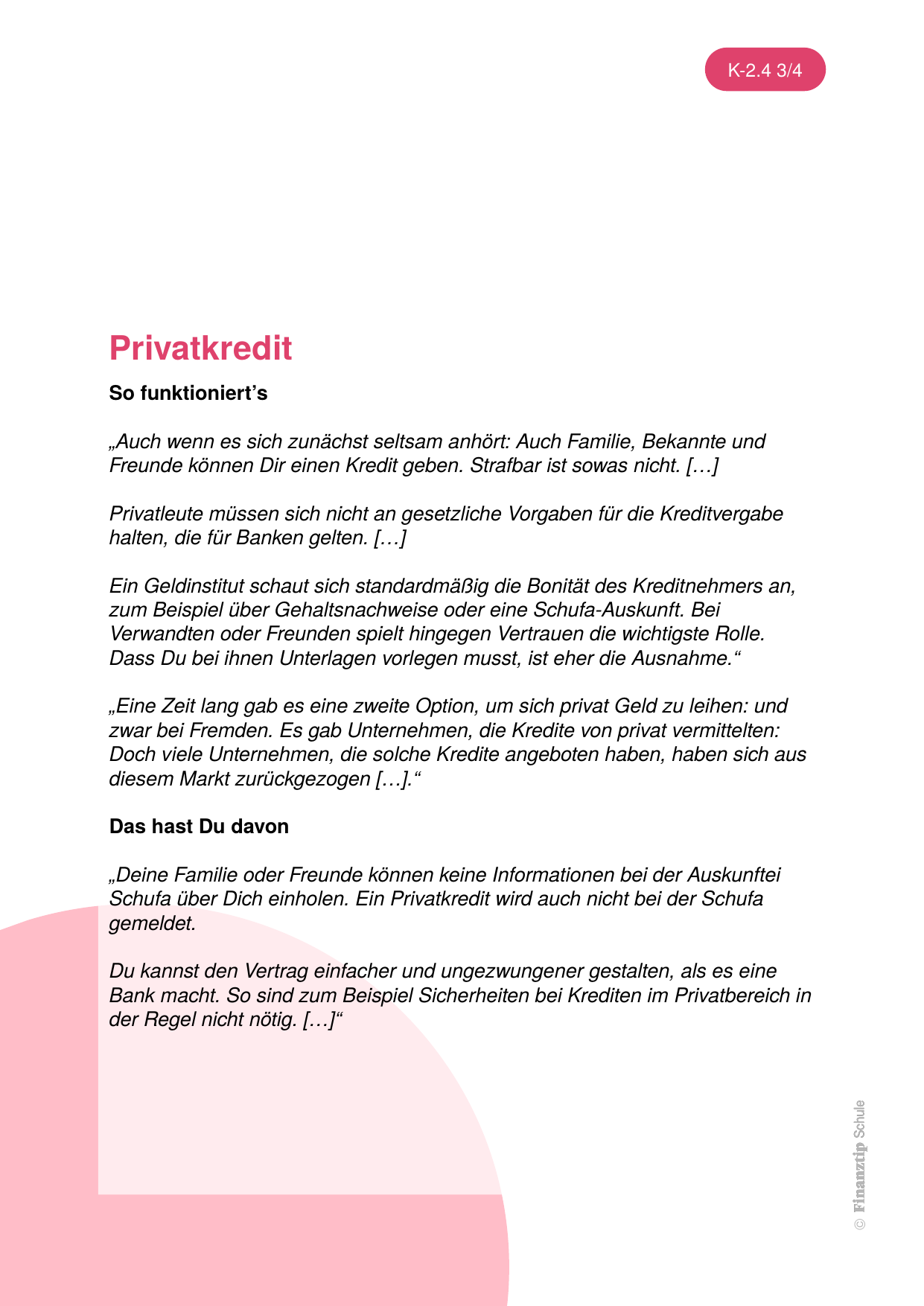

Privatkredit
So funktioniert’s

„Auch wenn es sich zunächst seltsam anhört: Auch Familie, Bekannte und Freunde können Dir einen Kredit geben. Strafbar ist sowas nicht. […]

Privatleute müssen sich nicht an gesetzliche Vorgaben für die Kreditvergabe halten, die für Banken gelten. […]

Ein Geldinstitut schaut sich standardmäßig die Bonität des Kreditnehmers an, zum Beispiel über Gehaltsnachweise oder eine Schufa-Auskunft. Bei Verwandten oder Freunden spielt hingegen Vertrauen die wichtigste Rolle. Dass Du bei ihnen Unterlagen vorlegen musst, ist eher die Ausnahme.“

„Eine Zeit lang gab es eine zweite Option, um sich privat Geld zu leihen: und zwar bei Fremden. Es gab Unternehmen, die Kredite von privat vermittelten: Doch viele Unternehmen, die solche Kredite angeboten haben, haben sich aus diesem Markt zurückgezogen […].“

Das hast Du davon

„Deine Familie oder Freunde können keine Informationen bei der Auskunftei Schufa über Dich einholen. Ein Privatkredit wird auch nicht bei der Schufa gemeldet.

Du kannst den Vertrag einfacher und ungezwungener gestalten, als es eine Bank macht. So sind zum Beispiel Sicherheiten bei Krediten im Privatbereich in der Regel nicht nötig. […]“